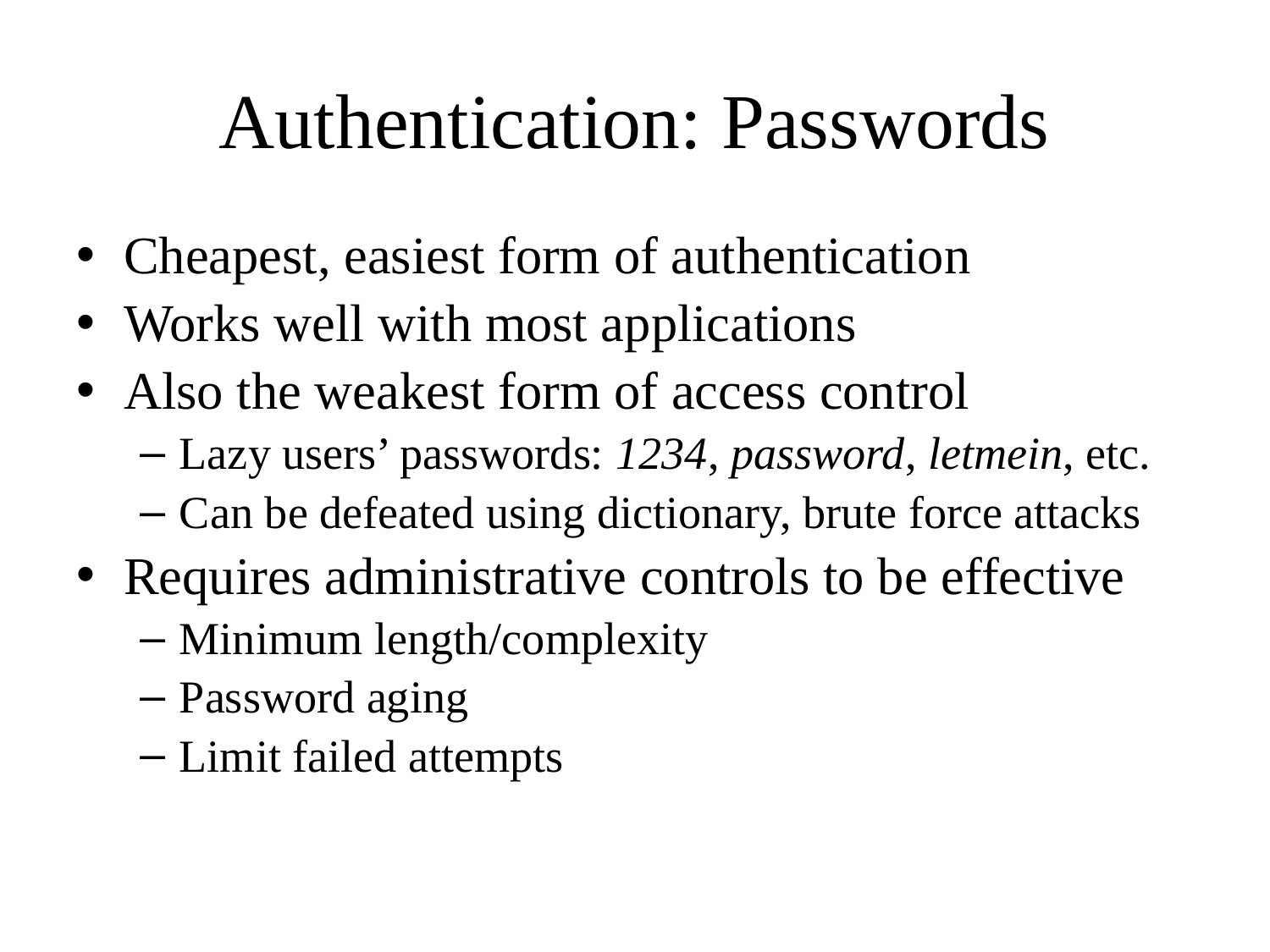

# Authentication: Passwords
Cheapest, easiest form of authentication
Works well with most applications
Also the weakest form of access control
Lazy users’ passwords: 1234, password, letmein, etc.
Can be defeated using dictionary, brute force attacks
Requires administrative controls to be effective
Minimum length/complexity
Password aging
Limit failed attempts